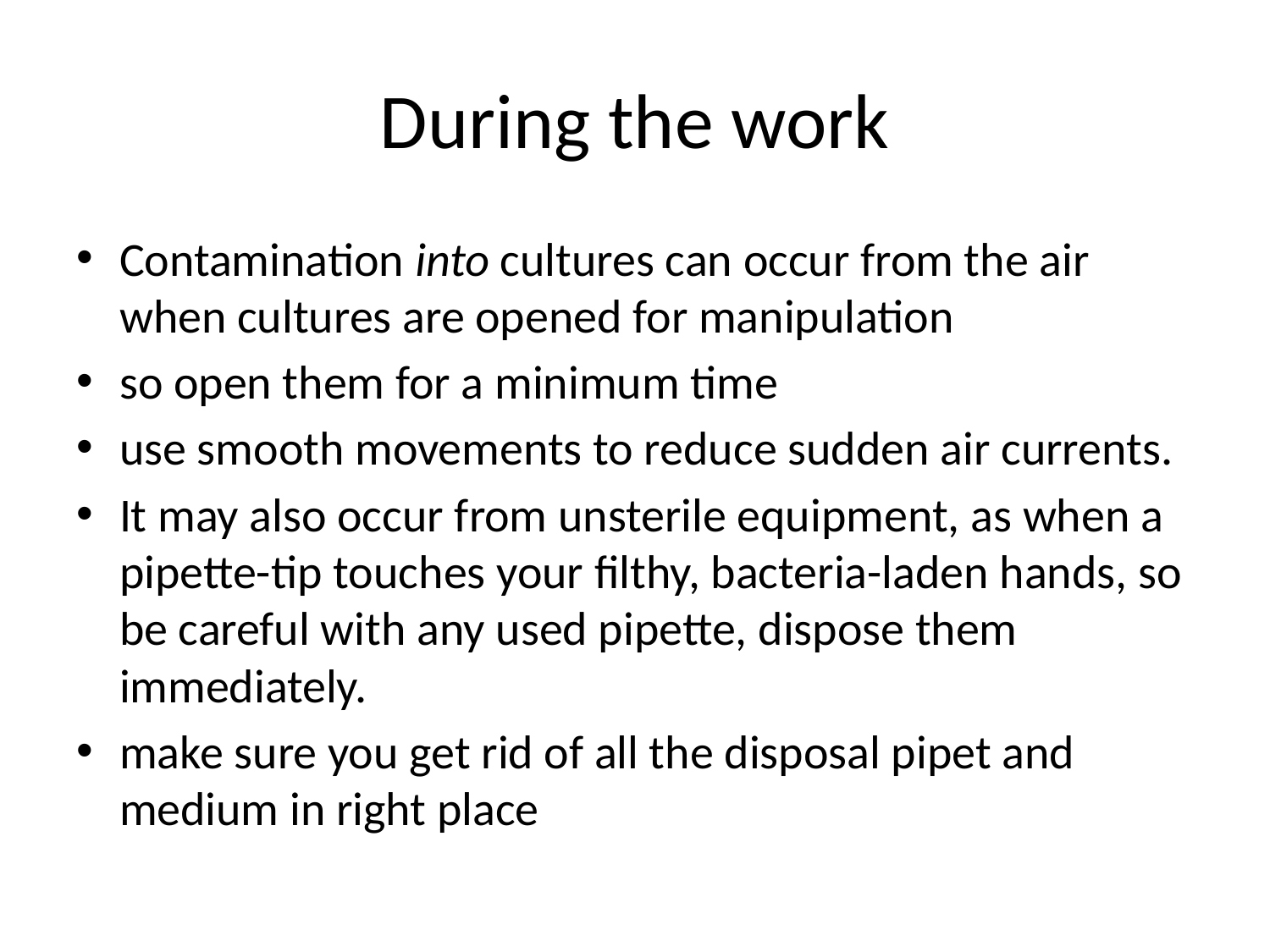

# During the work
Contamination into cultures can occur from the air when cultures are opened for manipulation
so open them for a minimum time
use smooth movements to reduce sudden air currents.
It may also occur from unsterile equipment, as when a pipette-tip touches your filthy, bacteria-laden hands, so be careful with any used pipette, dispose them immediately.
make sure you get rid of all the disposal pipet and medium in right place